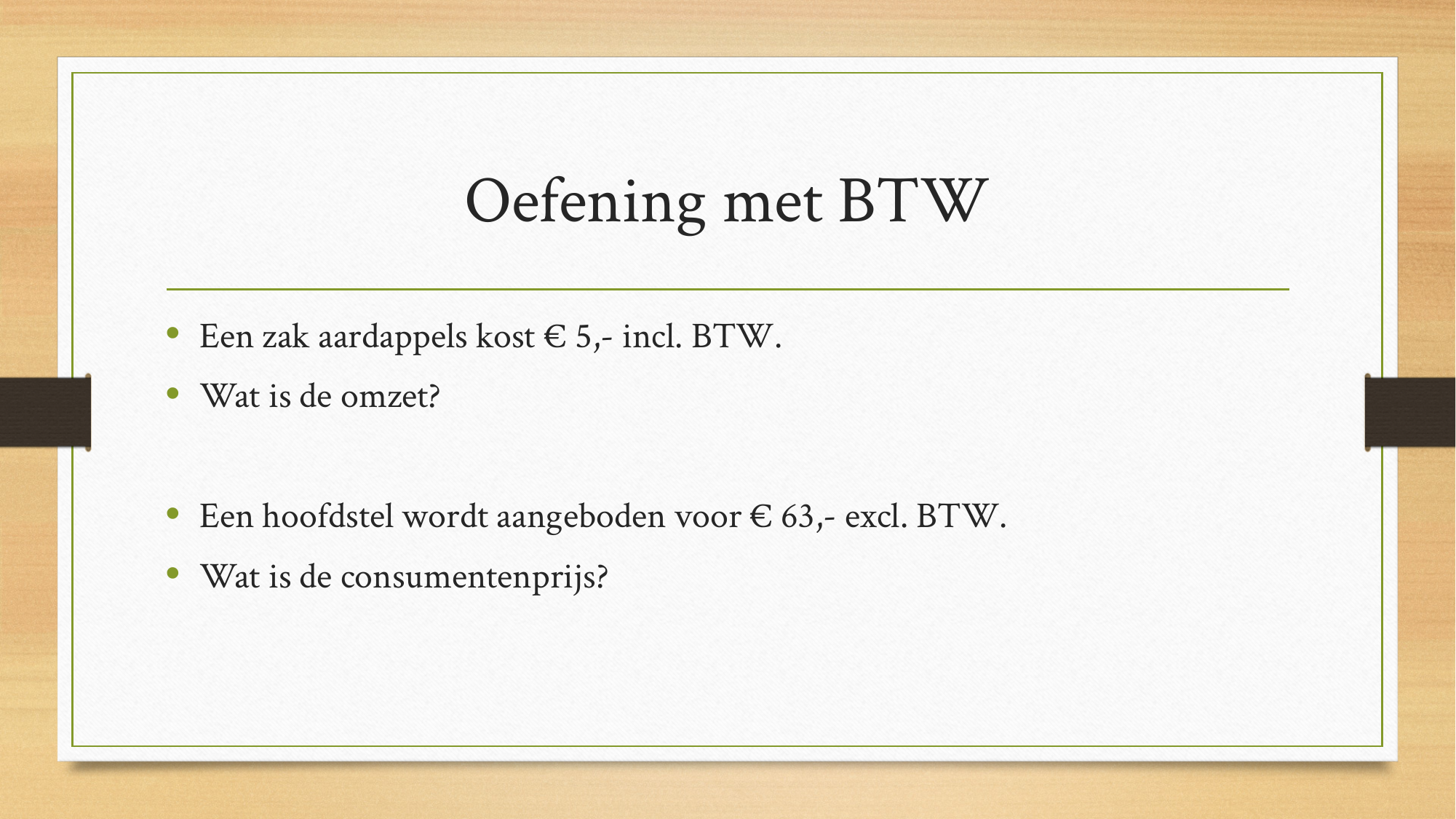

# Oefening met BTW
Een zak aardappels kost € 5,- incl. BTW.
Wat is de omzet?

Een hoofdstel wordt aangeboden voor € 63,- excl. BTW.
Wat is de consumentenprijs?